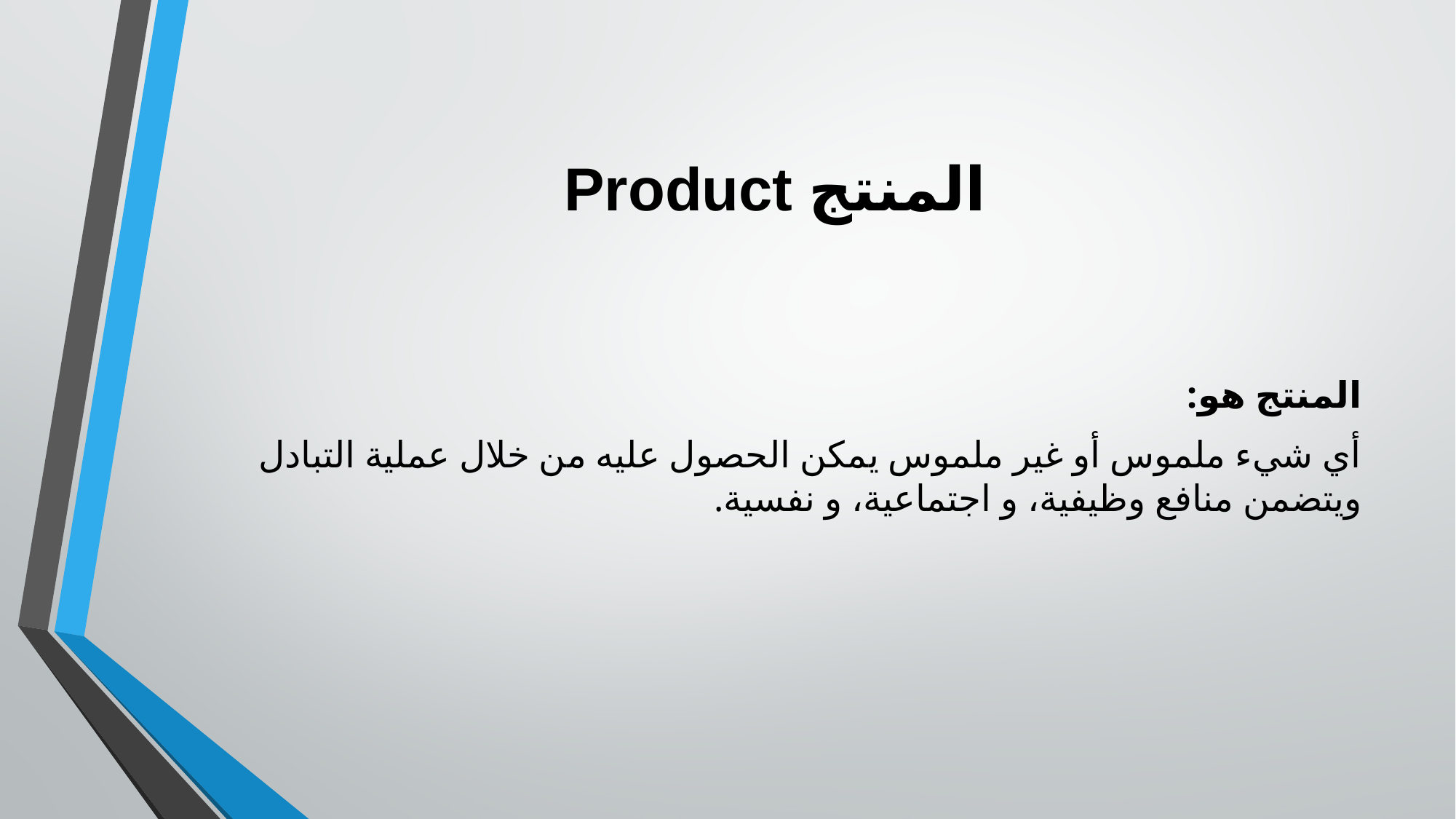

# المنتج Product
المنتج هو:
أي شيء ملموس أو غير ملموس يمكن الحصول عليه من خلال عملية التبادل ويتضمن منافع وظيفية، و اجتماعية، و نفسية.